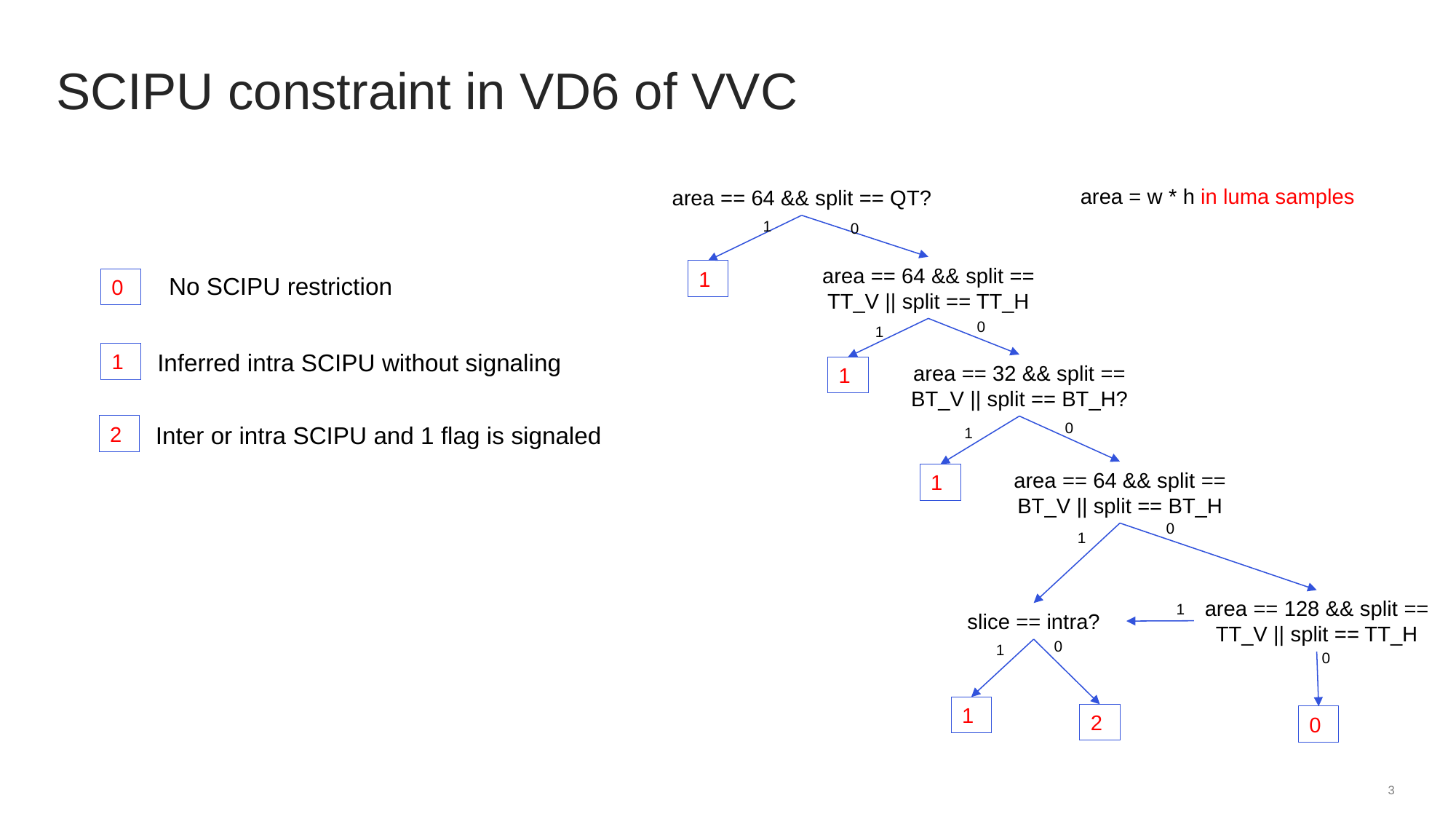

# SCIPU constraint in VD6 of VVC
area = w * h in luma samples
area == 64 && split == QT?
1
0
area == 64 && split == TT_V || split == TT_H
1
No SCIPU restriction
0
0
1
Inferred intra SCIPU without signaling
1
area == 32 && split == BT_V || split == BT_H?
1
Inter or intra SCIPU and 1 flag is signaled
0
2
1
area == 64 && split == BT_V || split == BT_H
1
0
1
area == 128 && split == TT_V || split == TT_H
1
slice == intra?
0
1
0
1
2
0